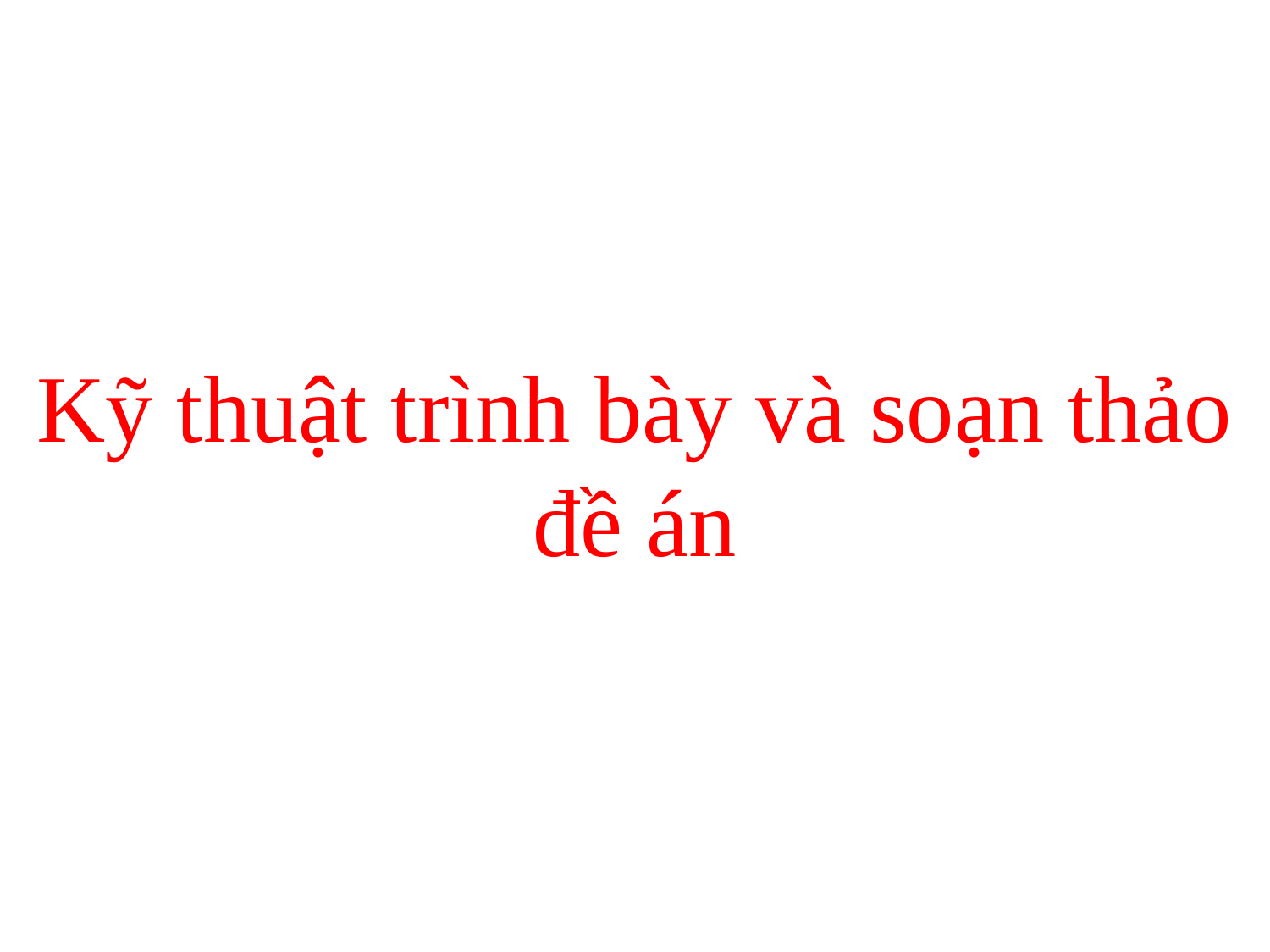

#

Kỹ thuật trình bày và soạn thảo đề án